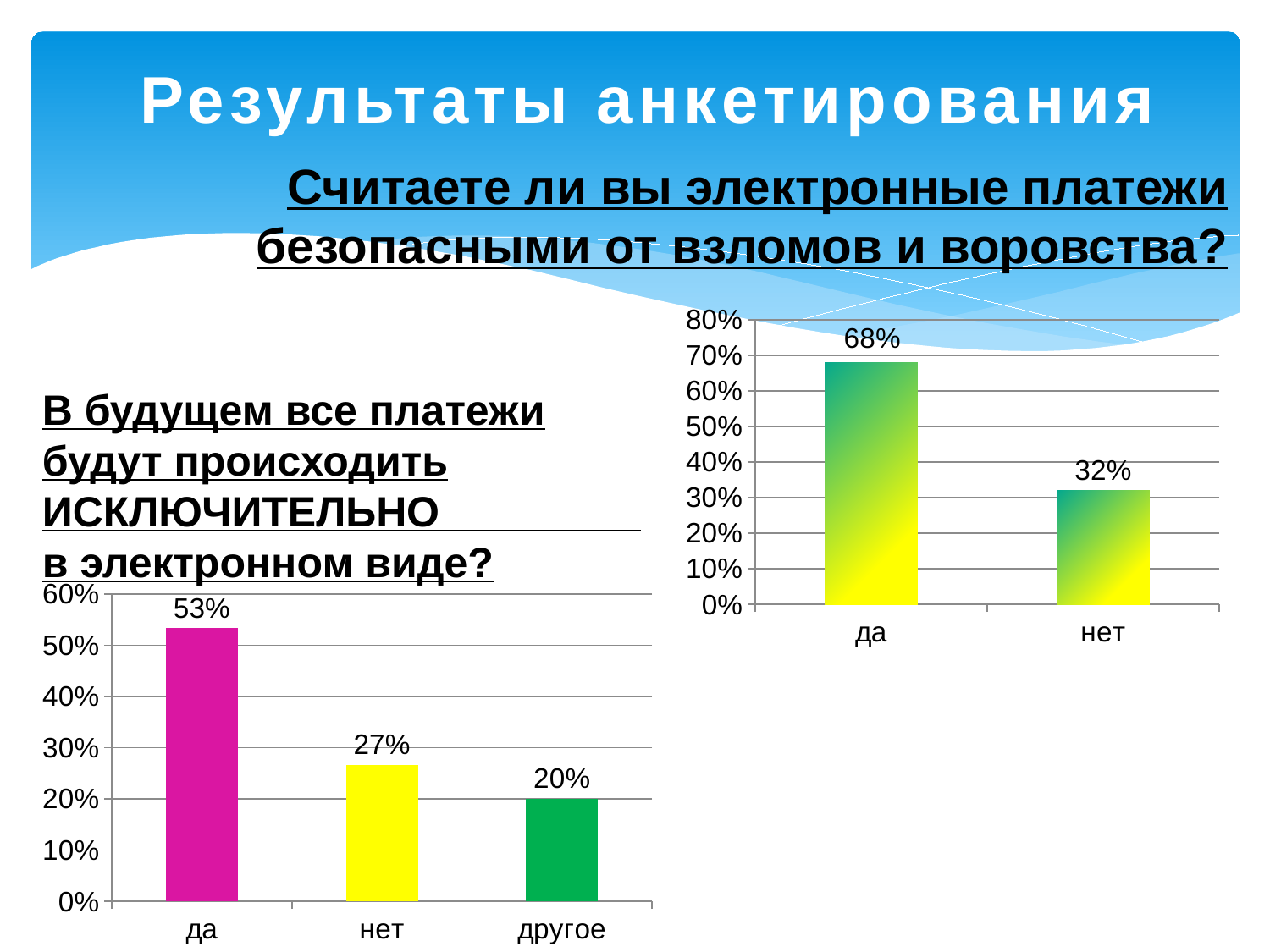

# Результаты анкетирования
Считаете ли вы электронные платежи безопасными от взломов и воровства?

### Chart

| Category |  |
|---|---|
| да | 0.68 |
| нет | 0.32000000000000034 |
В будущем все платежи будут происходить ИСКЛЮЧИТЕЛЬНО                  в электронном виде?

### Chart

| Category |  |
|---|---|
| да | 0.5333333333333333 |
| нет | 0.26666666666666694 |
| другое | 0.2 |